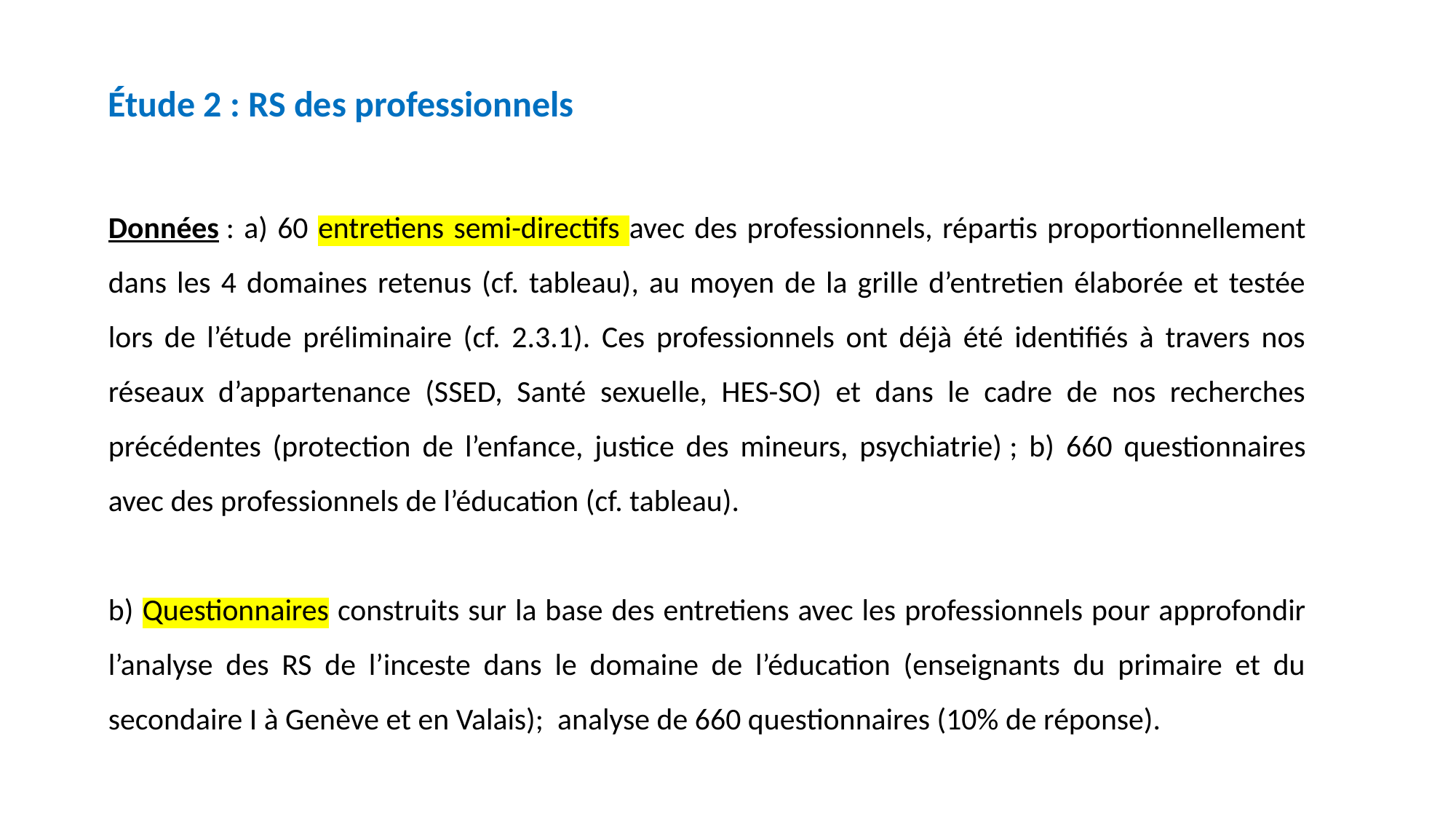

Étude 2 : RS des professionnels

Données : a) 60 entretiens semi-directifs avec des professionnels, répartis proportionnellement dans les 4 domaines retenus (cf. tableau), au moyen de la grille d’entretien élaborée et testée lors de l’étude préliminaire (cf. 2.3.1). Ces professionnels ont déjà été identifiés à travers nos réseaux d’appartenance (SSED, Santé sexuelle, HES-SO) et dans le cadre de nos recherches précédentes (protection de l’enfance, justice des mineurs, psychiatrie) ; b) 660 questionnaires avec des professionnels de l’éducation (cf. tableau).

b) Questionnaires construits sur la base des entretiens avec les professionnels pour approfondir l’analyse des RS de l’inceste dans le domaine de l’éducation (enseignants du primaire et du secondaire I à Genève et en Valais);  analyse de 660 questionnaires (10% de réponse).